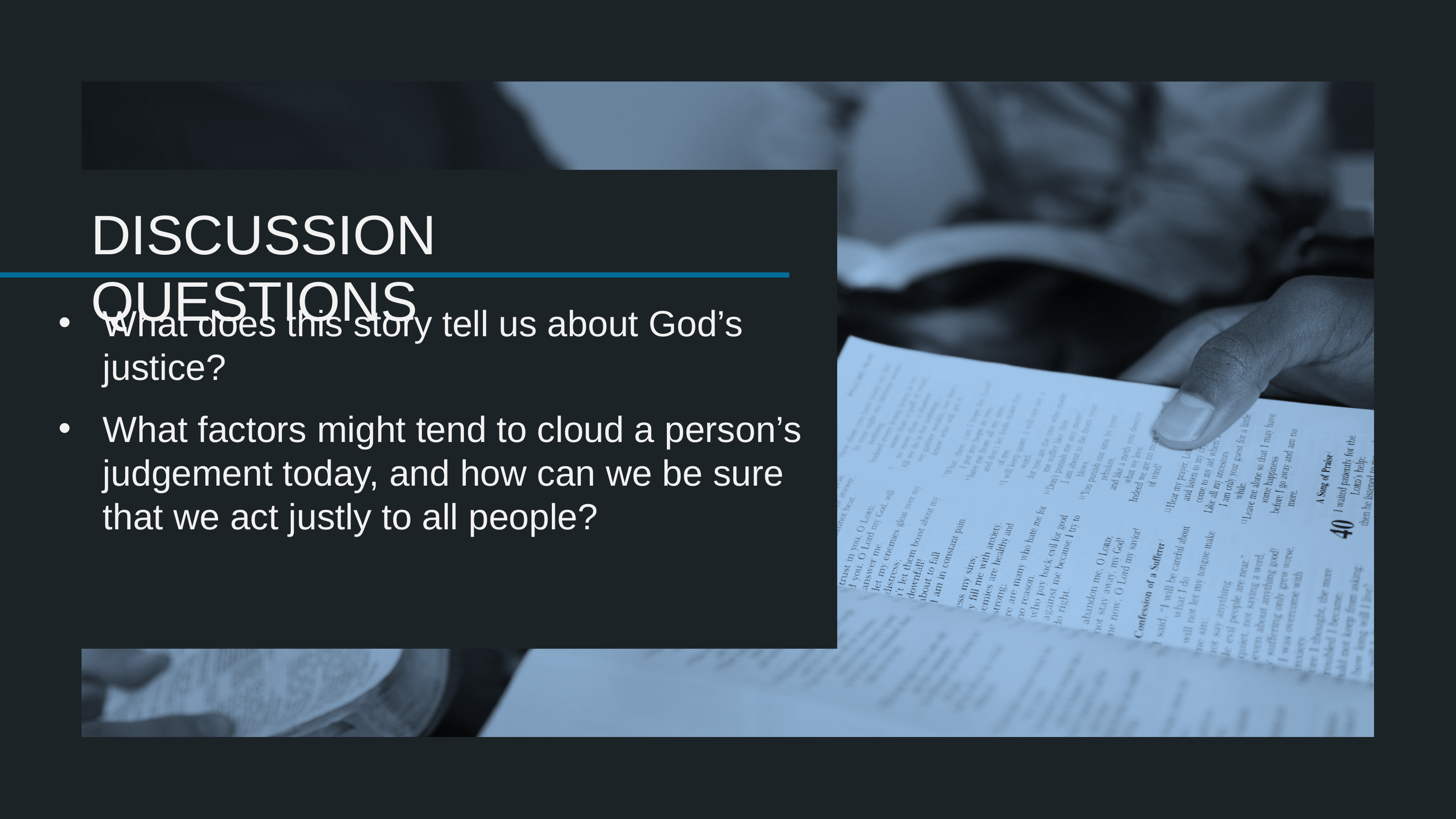

What does this story tell us about God’s justice?
What factors might tend to cloud a person’s judgement today, and how can we be sure that we act justly to all people?